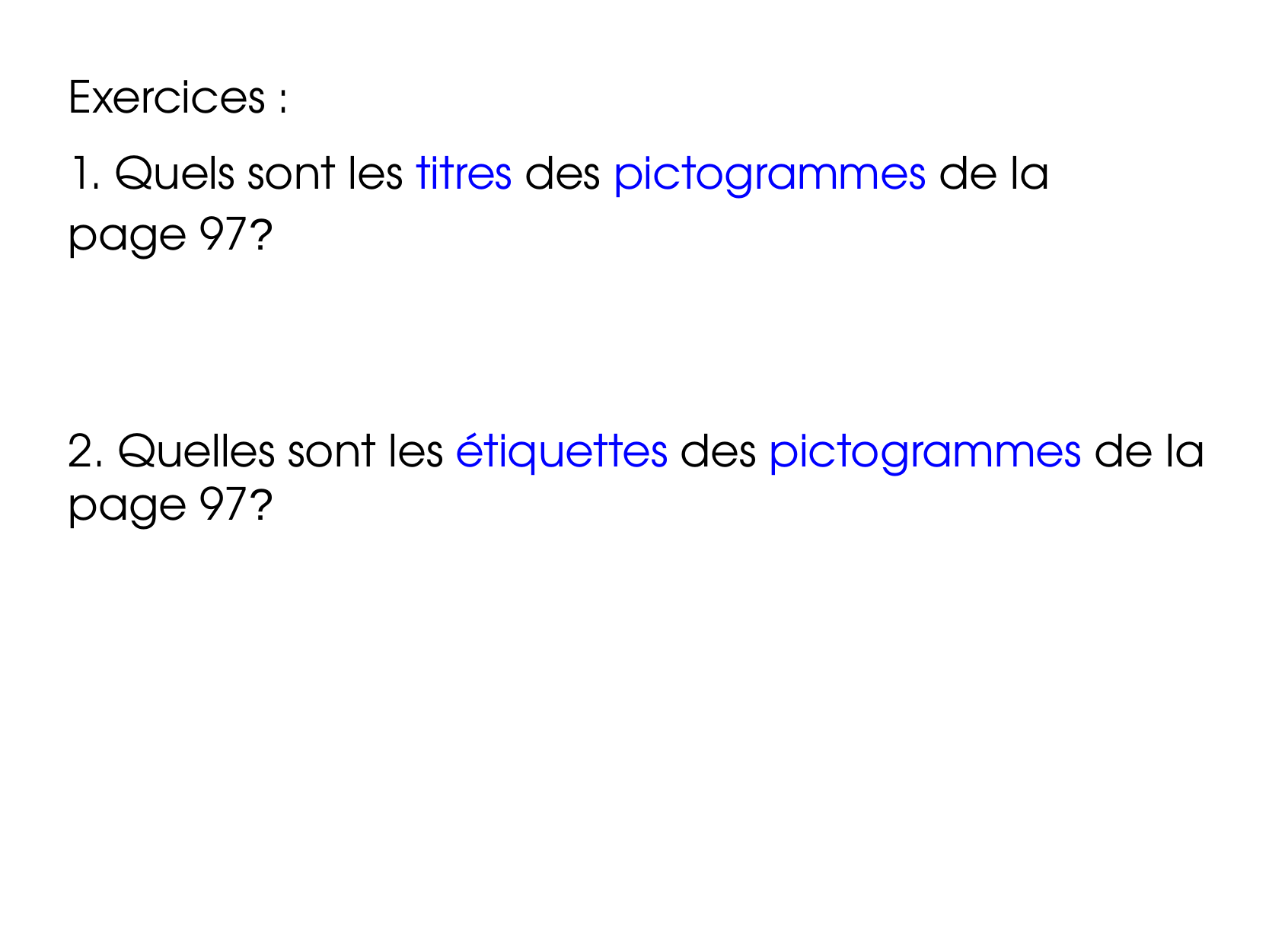

Exercices :
1. Quels sont les titres des pictogrammes de la page 97?
2. Quelles sont les étiquettes des pictogrammes de la page 97?